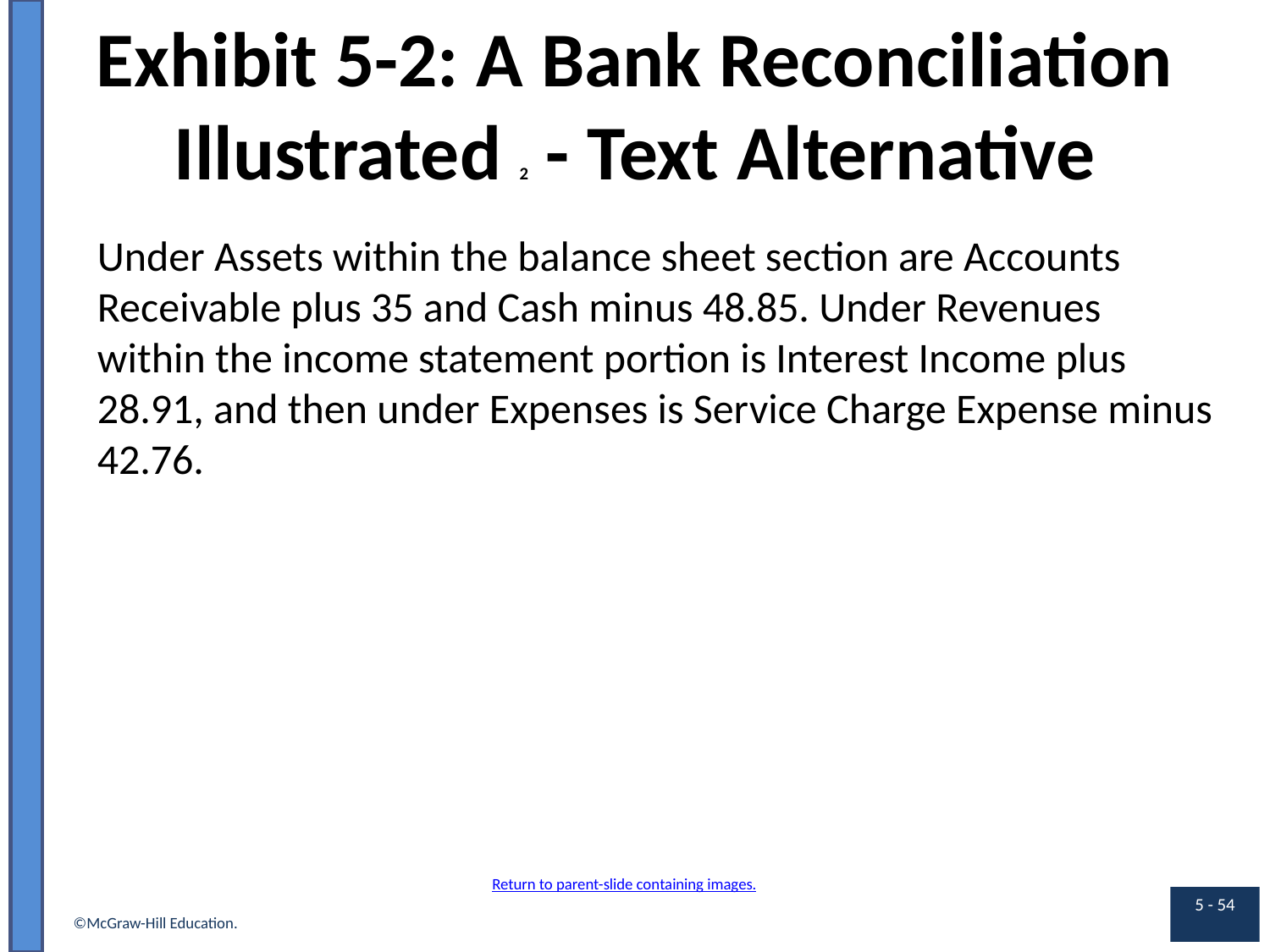

# Exhibit 5-2: A Bank Reconciliation Illustrated 2 - Text Alternative
Under Assets within the balance sheet section are Accounts Receivable plus 35 and Cash minus 48.85. Under Revenues within the income statement portion is Interest Income plus 28.91, and then under Expenses is Service Charge Expense minus 42.76.
Return to parent-slide containing images.